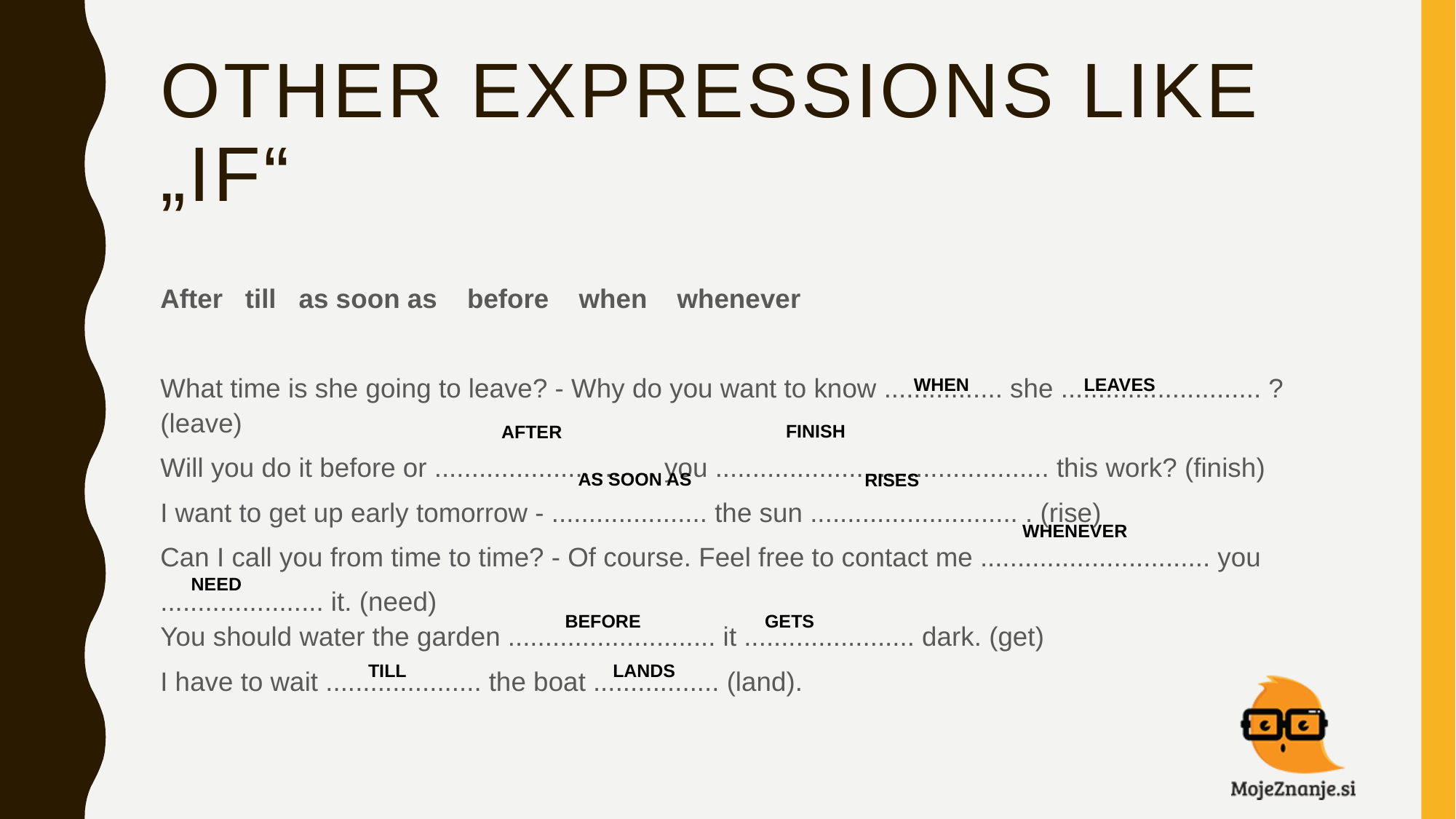

# Other expressions like „if“
After   till   as soon as    before    when    whenever

What time is she going to leave? - Why do you want to know ................ she ........................... ? (leave)
Will you do it before or .............................. you ............................................. this work? (finish)
I want to get up early tomorrow - ..................... the sun ............................ . (rise)
Can I call you from time to time? - Of course. Feel free to contact me ............................... you
...................... it. (need)
You should water the garden ............................ it ....................... dark. (get)
I have to wait ..................... the boat ................. (land).
LEAVES
WHEN
FINISH
AFTER
AS SOON AS
RISES
WHENEVER
NEED
GETS
BEFORE
LANDS
TILL